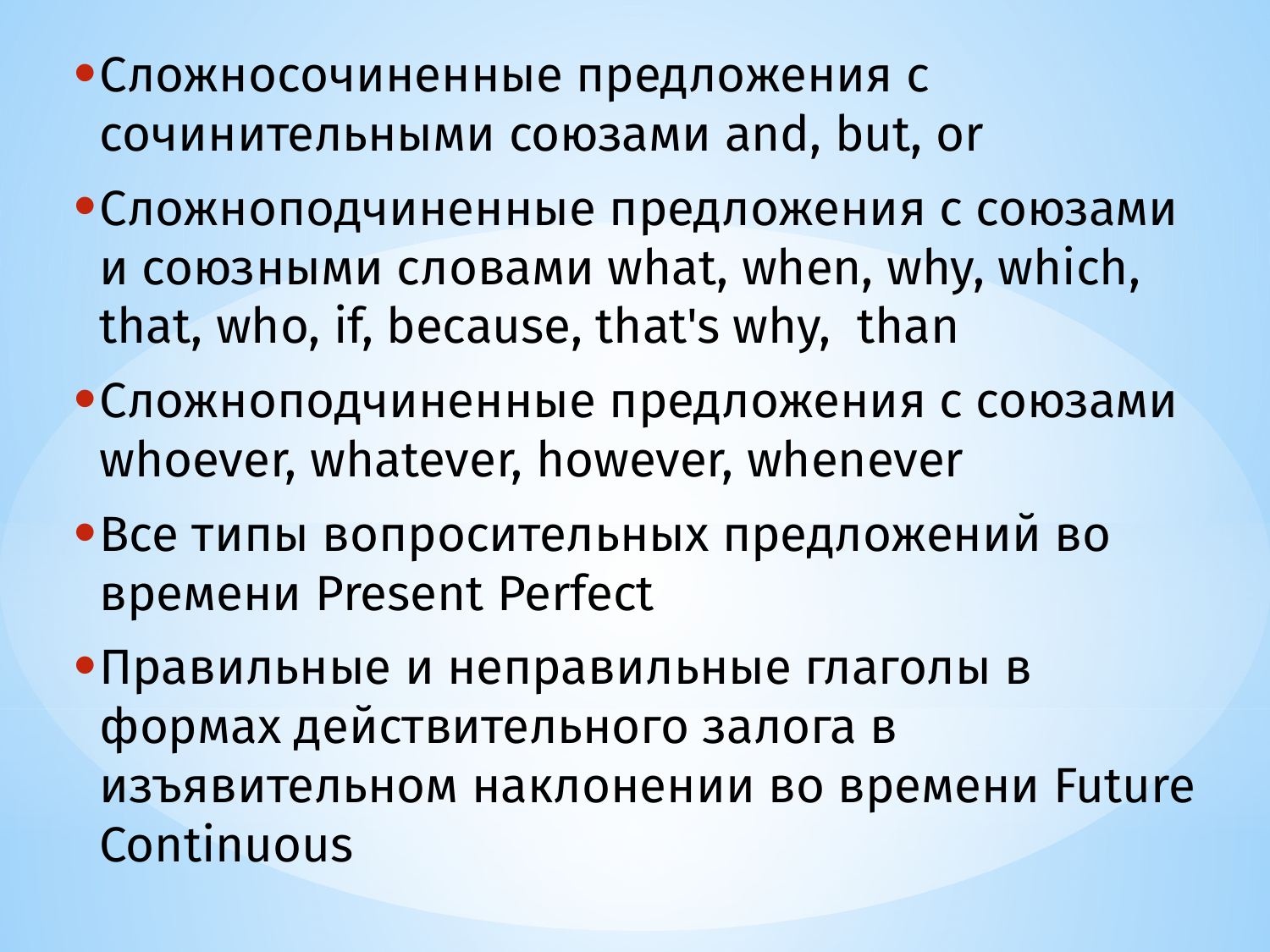

Сложносочиненные предложения с сочинительными союзами and, but, or
Сложноподчиненные предложения с союзами и союзными словами what, when, why, which, that, who, if, because, that's why,  than
Сложноподчиненные предложения с союзами whoever, whatever, however, whenever
Все типы вопросительных предложений во времени Present Perfect
Правильные и неправильные глаголы в формах действительного залога в изъявительном наклонении во времени Future Continuous